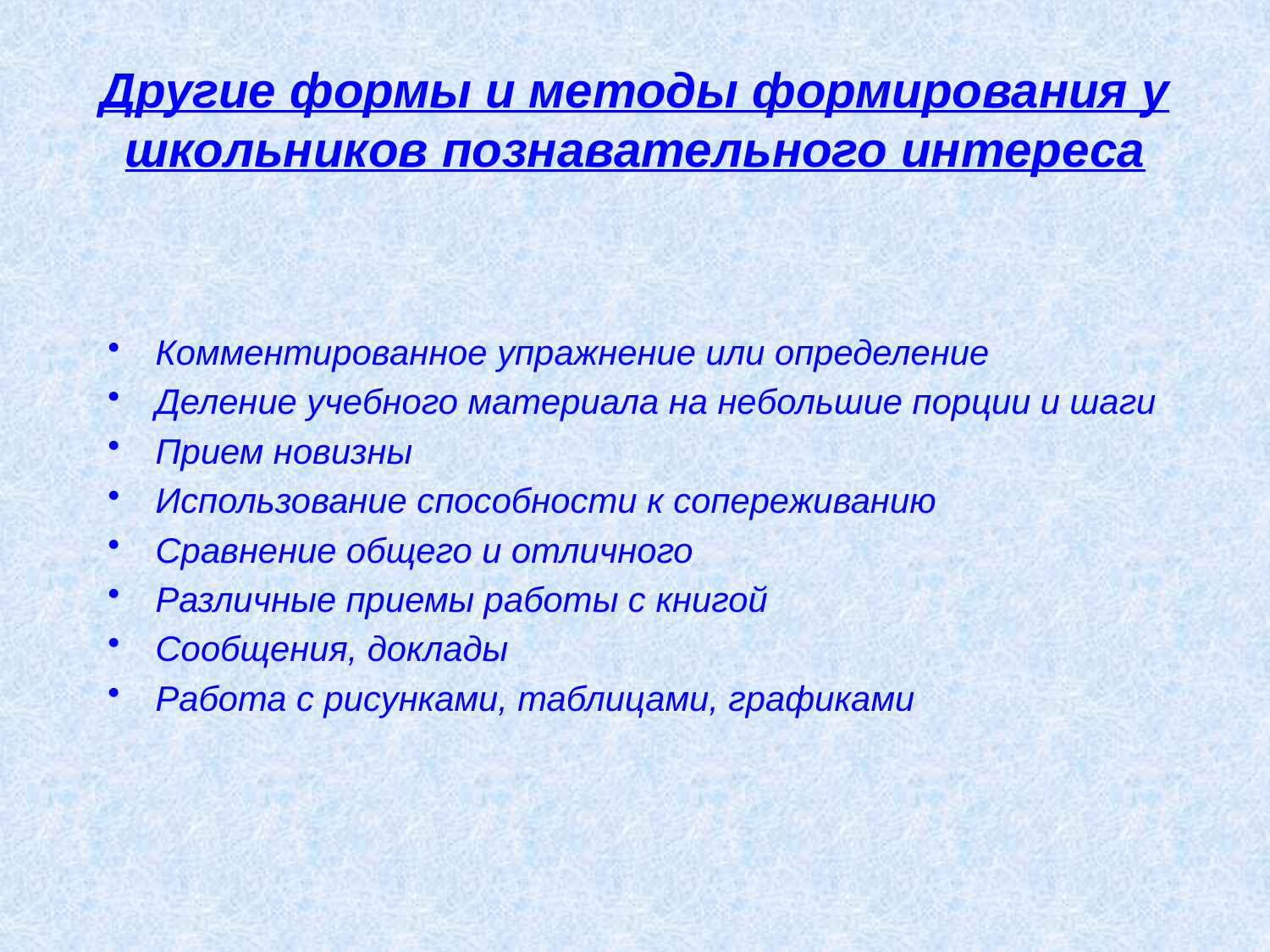

# Другие формы и методы формирования у школьников познавательного интереса
Комментированное упражнение или определение
Деление учебного материала на небольшие порции и шаги
Прием новизны
Использование способности к сопереживанию
Сравнение общего и отличного
Различные приемы работы с книгой
Сообщения, доклады
Работа с рисунками, таблицами, графиками